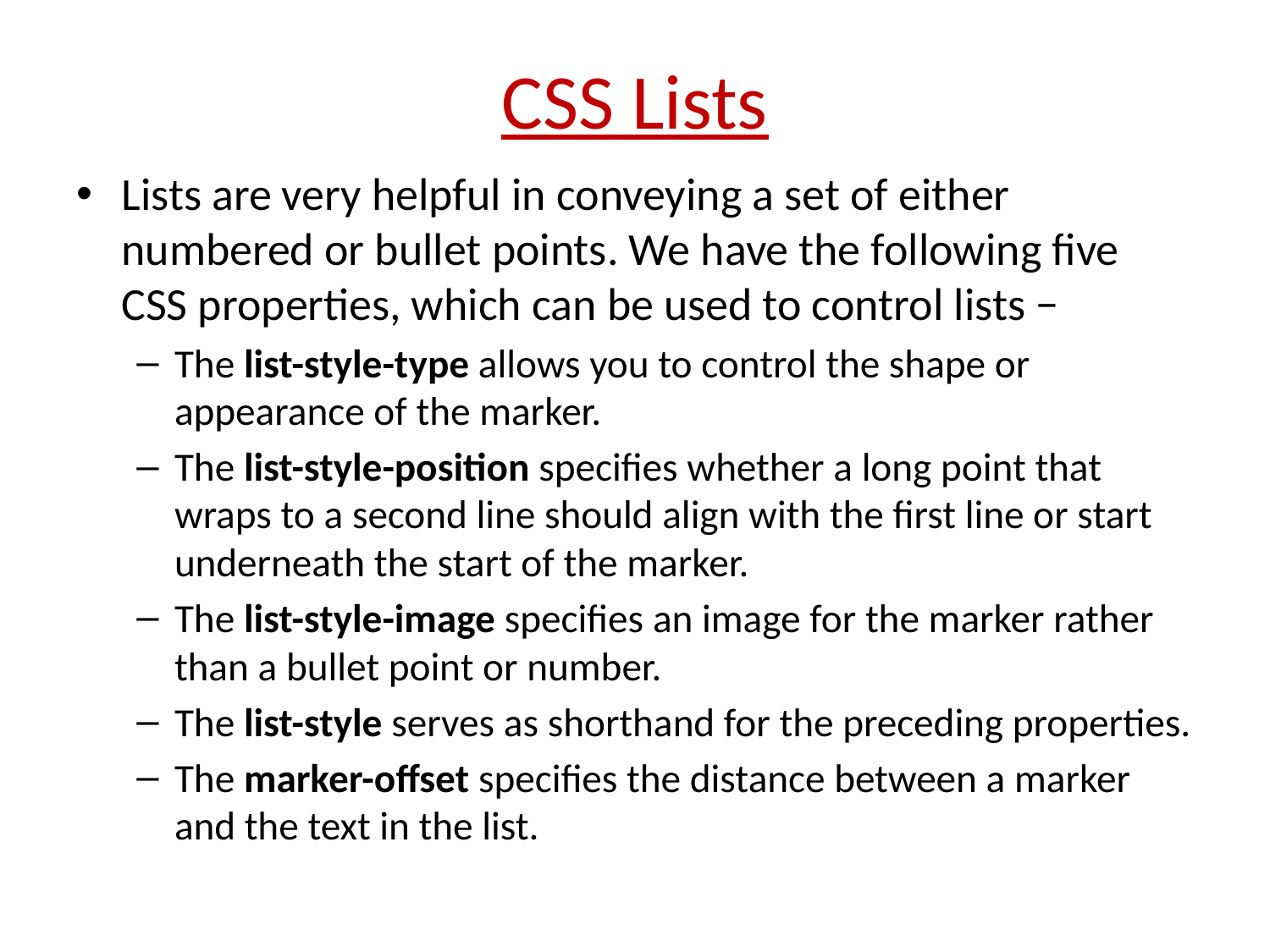

# CSS Lists
Lists are very helpful in conveying a set of either numbered or bullet points. We have the following five CSS properties, which can be used to control lists −
The list-style-type allows you to control the shape or appearance of the marker.
The list-style-position specifies whether a long point that wraps to a second line should align with the first line or start underneath the start of the marker.
The list-style-image specifies an image for the marker rather than a bullet point or number.
The list-style serves as shorthand for the preceding properties.
The marker-offset specifies the distance between a marker and the text in the list.